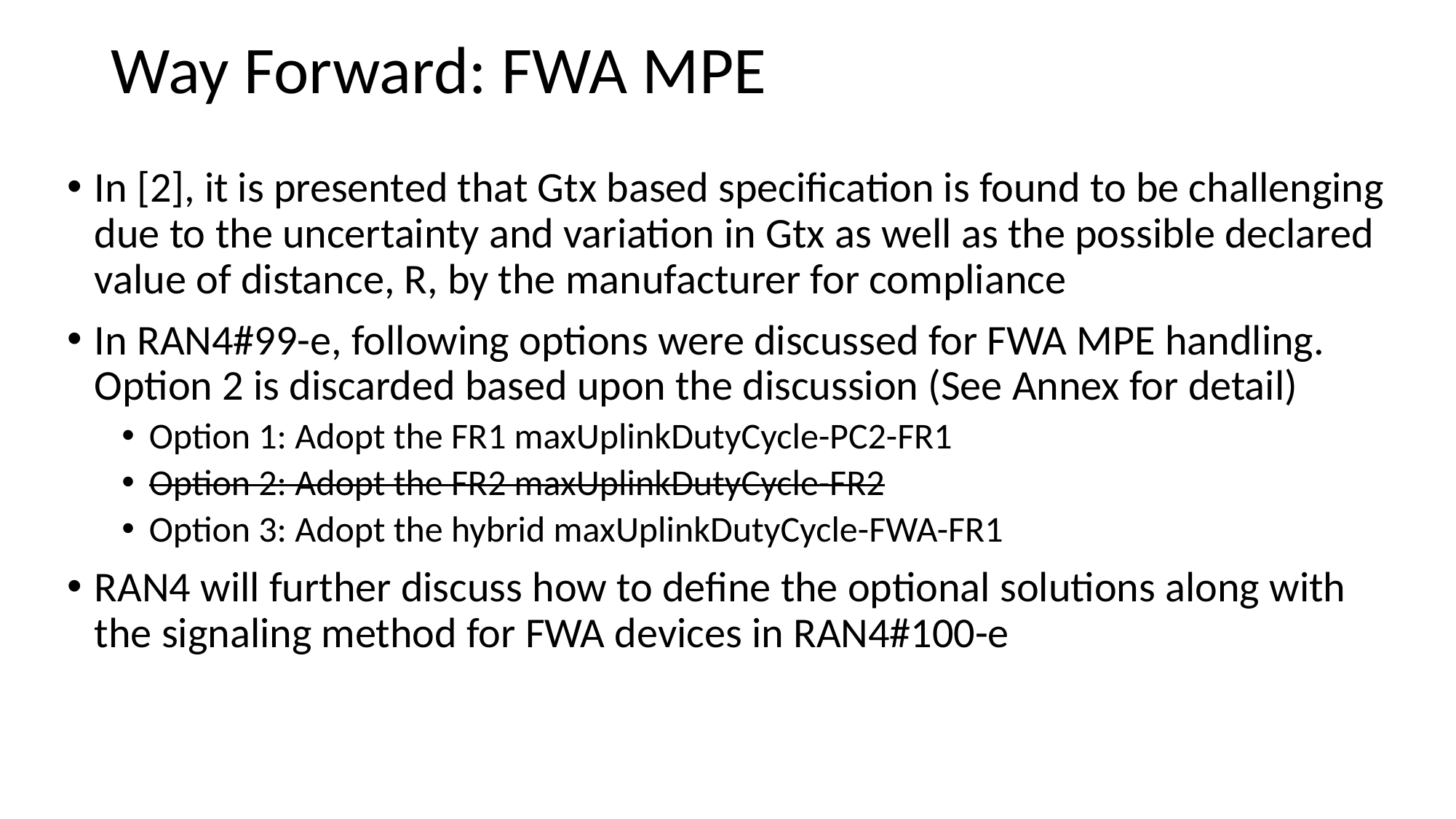

Way Forward: FWA MPE
In [2], it is presented that Gtx based specification is found to be challenging due to the uncertainty and variation in Gtx as well as the possible declared value of distance, R, by the manufacturer for compliance
In RAN4#99-e, following options were discussed for FWA MPE handling. Option 2 is discarded based upon the discussion (See Annex for detail)
Option 1: Adopt the FR1 maxUplinkDutyCycle-PC2-FR1
Option 2: Adopt the FR2 maxUplinkDutyCycle-FR2
Option 3: Adopt the hybrid maxUplinkDutyCycle-FWA-FR1
RAN4 will further discuss how to define the optional solutions along with the signaling method for FWA devices in RAN4#100-e